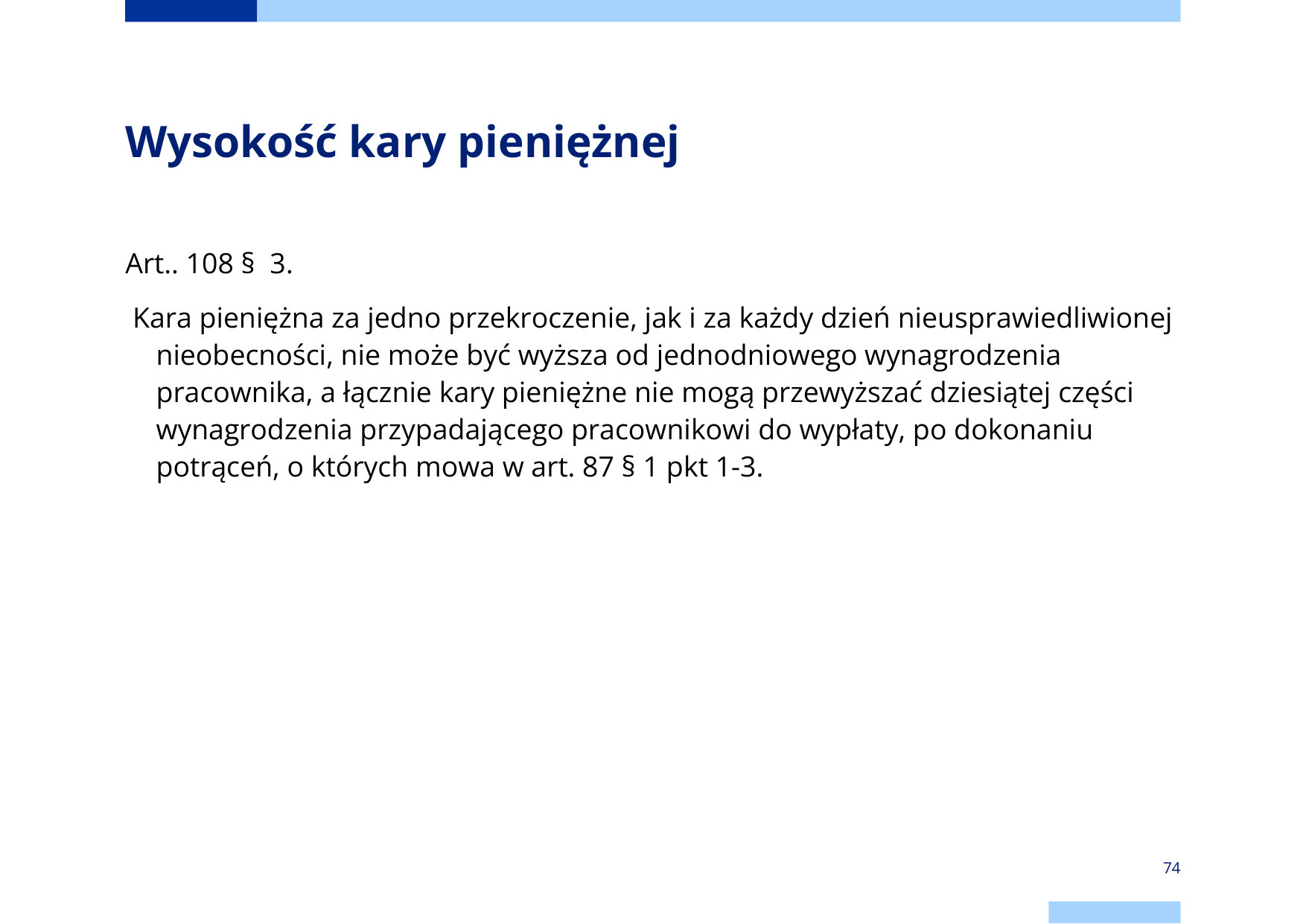

# Wysokość kary pieniężnej
Art.. 108 §  3.
 Kara pieniężna za jedno przekroczenie, jak i za każdy dzień nieusprawiedliwionej nieobecności, nie może być wyższa od jednodniowego wynagrodzenia pracownika, a łącznie kary pieniężne nie mogą przewyższać dziesiątej części wynagrodzenia przypadającego pracownikowi do wypłaty, po dokonaniu potrąceń, o których mowa w art. 87 § 1 pkt 1-3.
74